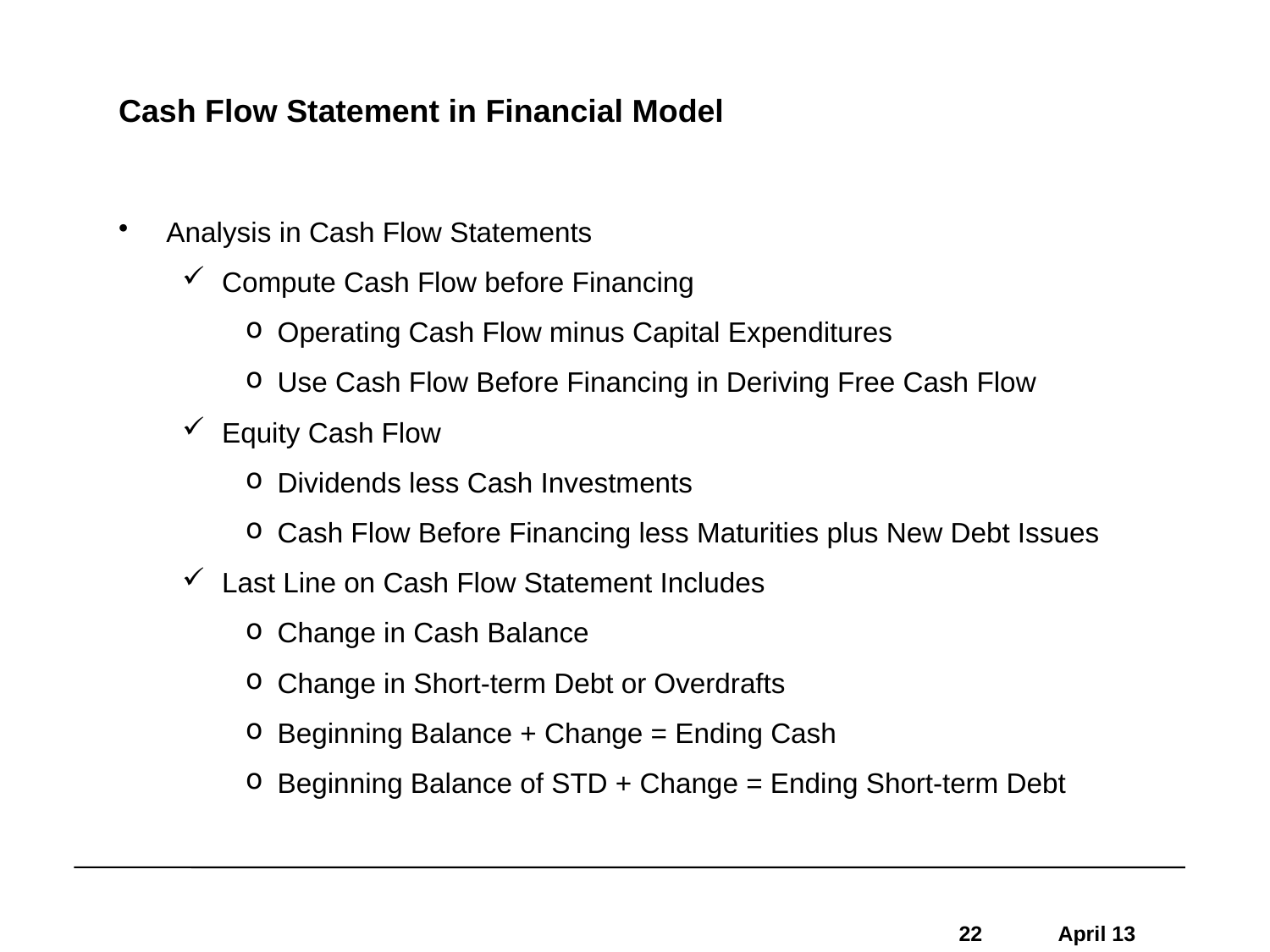

# Cash Flow Statement in Financial Model
Analysis in Cash Flow Statements
Compute Cash Flow before Financing
Operating Cash Flow minus Capital Expenditures
Use Cash Flow Before Financing in Deriving Free Cash Flow
Equity Cash Flow
Dividends less Cash Investments
Cash Flow Before Financing less Maturities plus New Debt Issues
Last Line on Cash Flow Statement Includes
Change in Cash Balance
Change in Short-term Debt or Overdrafts
Beginning Balance + Change = Ending Cash
Beginning Balance of STD + Change = Ending Short-term Debt